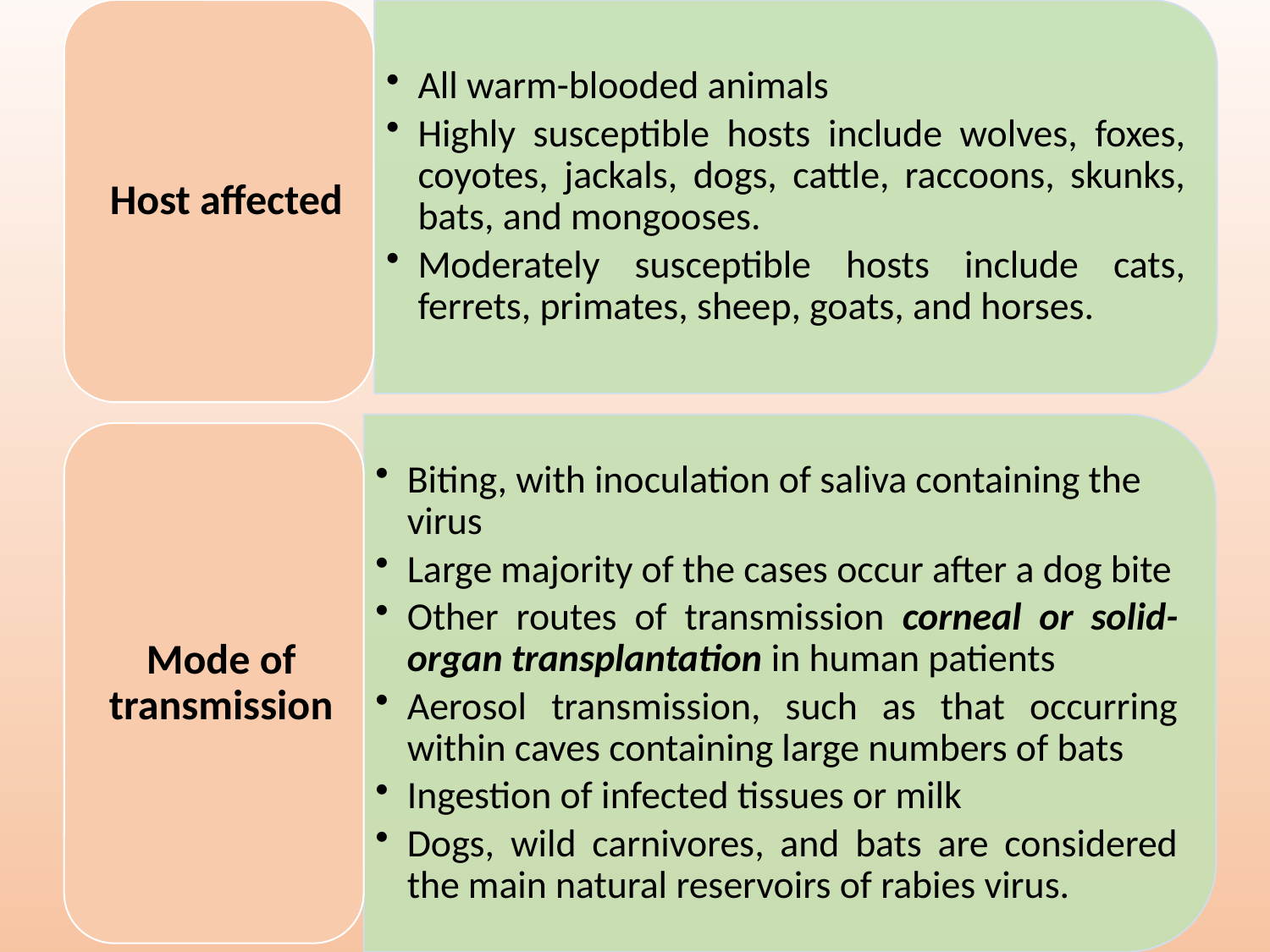

All warm-blooded animals
Highly susceptible hosts include wolves, foxes, coyotes, jackals, dogs, cattle, raccoons, skunks, bats, and mongooses.
Moderately susceptible hosts include cats, ferrets, primates, sheep, goats, and horses.
Host affected
Biting, with inoculation of saliva containing the virus
Large majority of the cases occur after a dog bite
Other routes of transmission corneal or solid-organ transplantation in human patients
Aerosol transmission, such as that occurring within caves containing large numbers of bats
Ingestion of infected tissues or milk
Dogs, wild carnivores, and bats are considered the main natural reservoirs of rabies virus.
Mode of transmission